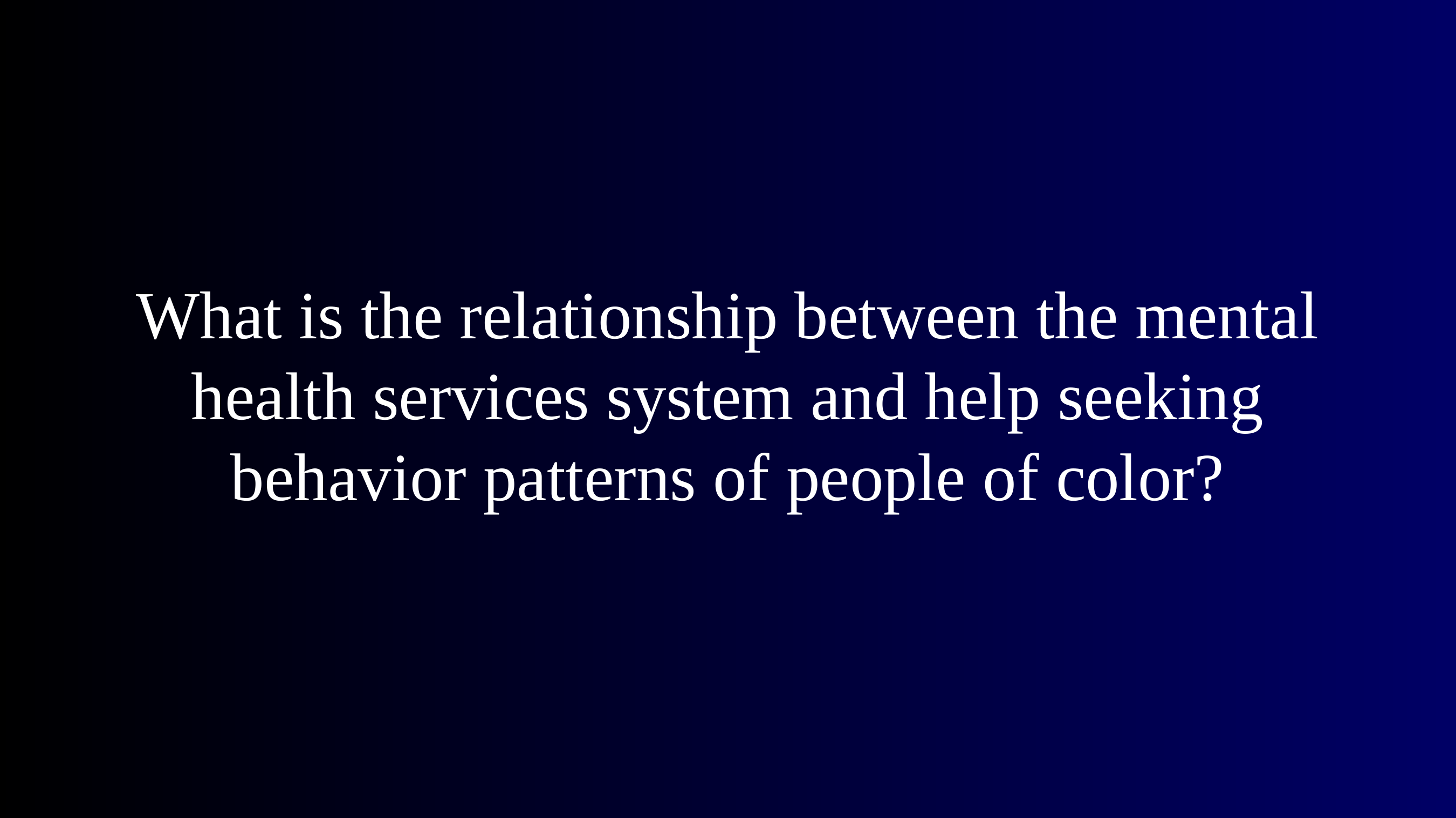

# What is the relationship between the mental health services system and help seeking behavior patterns of people of color?